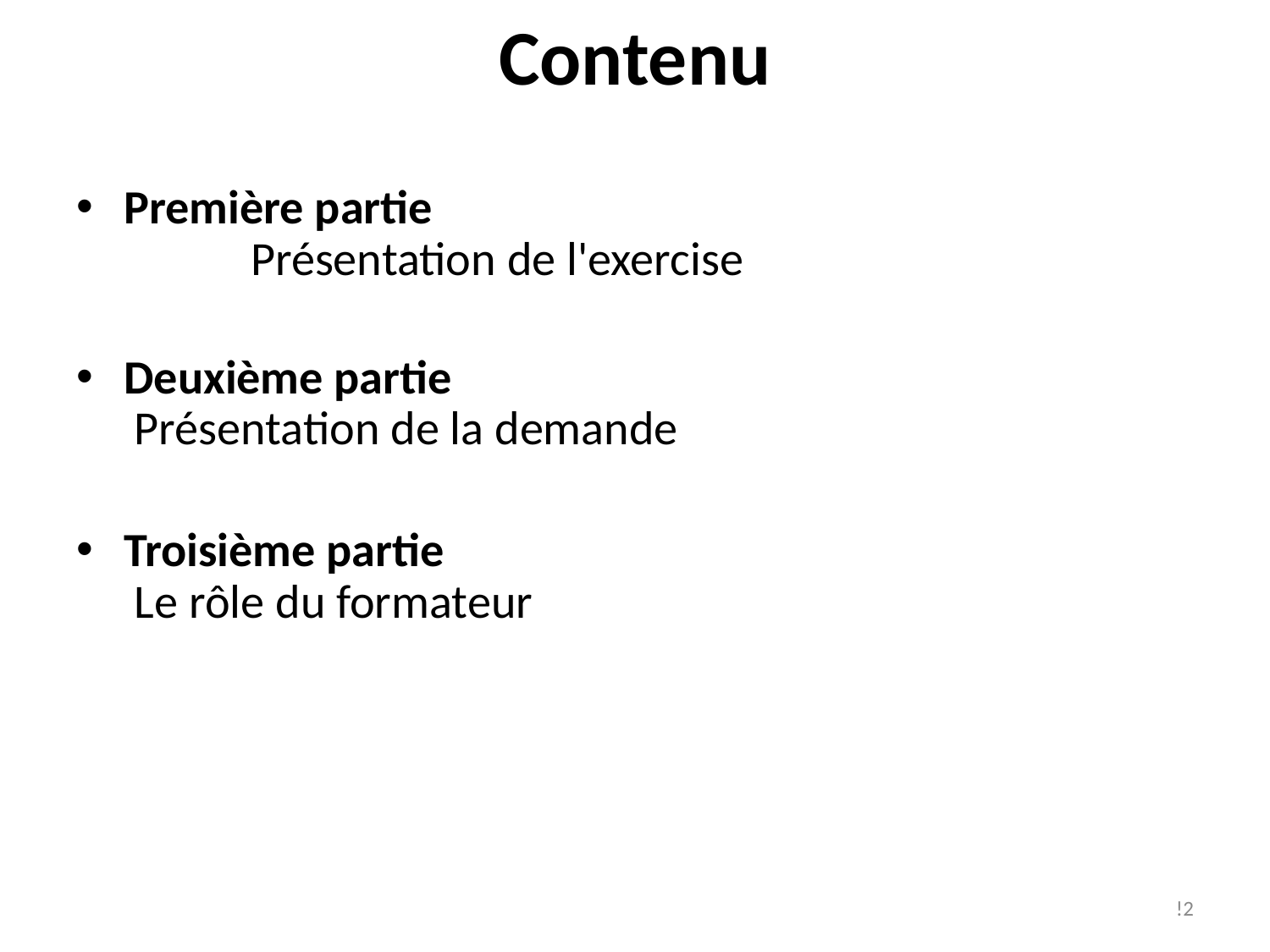

# Contenu
Première partie
	Présentation de l'exercise
Deuxième partie
 Présentation de la demande

Troisième partie
 Le rôle du formateur

!2